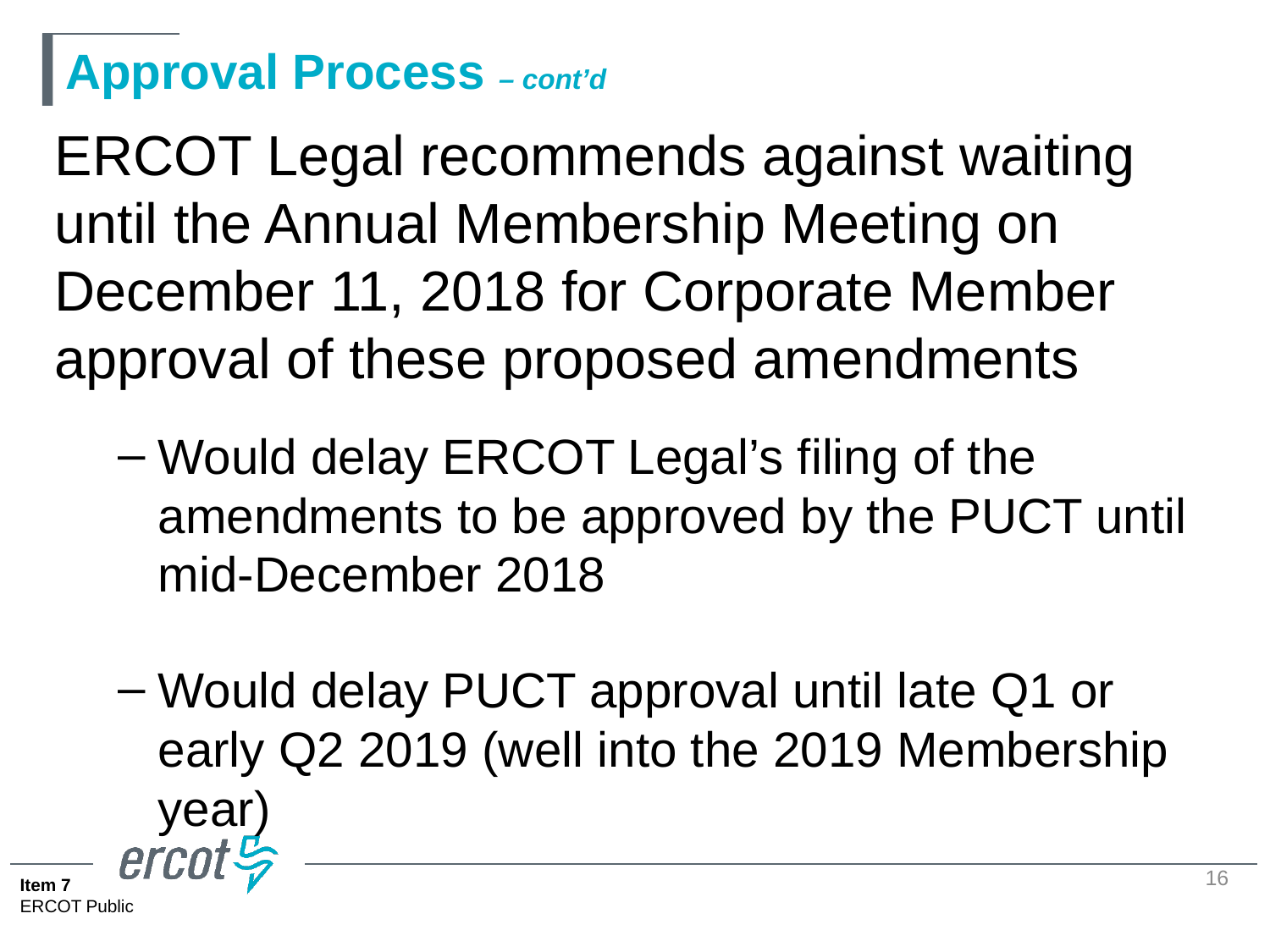

# Approval Process – cont’d
ERCOT Legal recommends against waiting until the Annual Membership Meeting on December 11, 2018 for Corporate Member approval of these proposed amendments

Would delay ERCOT Legal’s filing of the amendments to be approved by the PUCT until mid-December 2018

Would delay PUCT approval until late Q1 or early Q2 2019 (well into the 2019 Membership year)

16